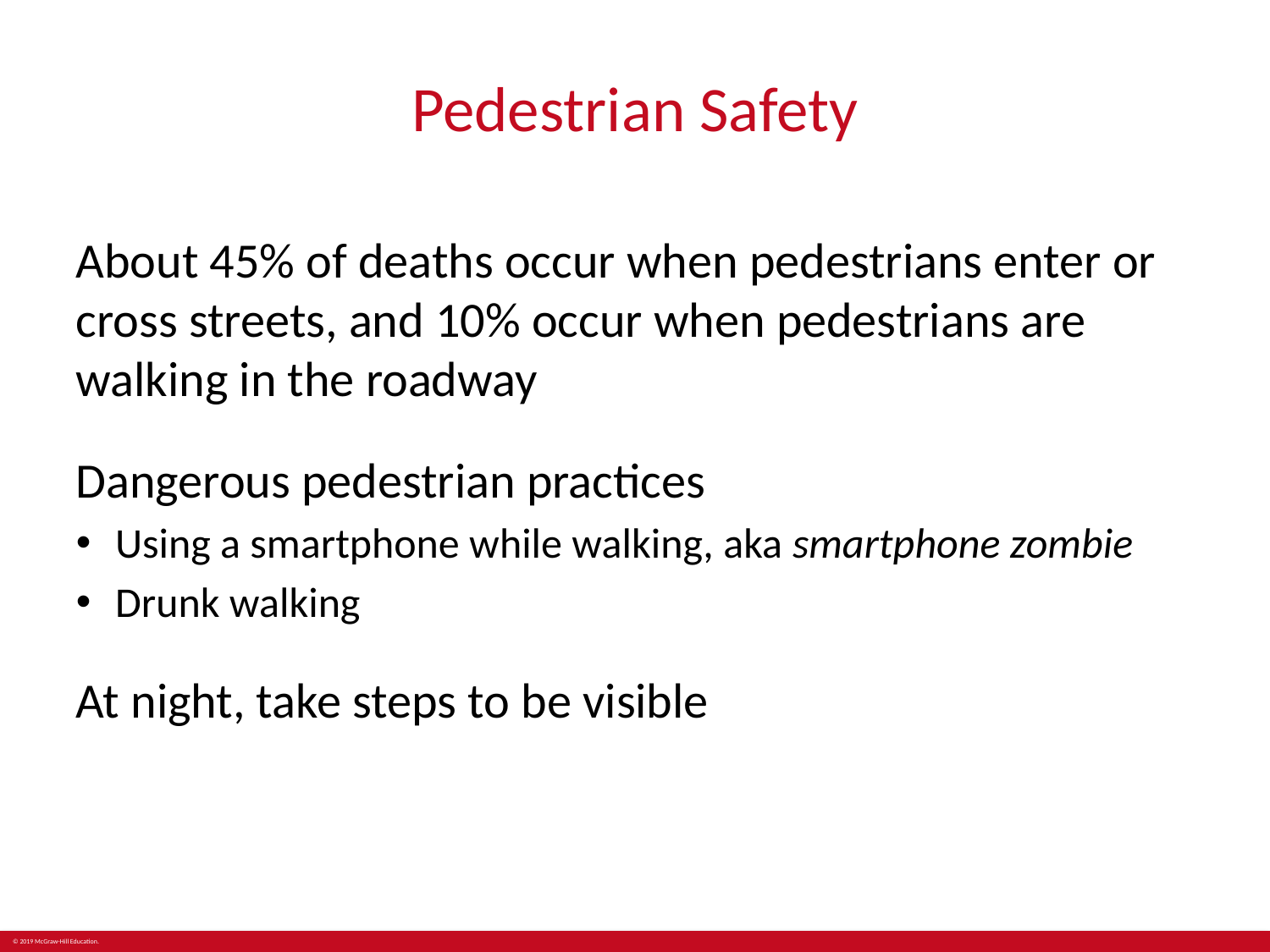

# Pedestrian Safety
About 45% of deaths occur when pedestrians enter or cross streets, and 10% occur when pedestrians are walking in the roadway
Dangerous pedestrian practices
Using a smartphone while walking, aka smartphone zombie
Drunk walking
At night, take steps to be visible